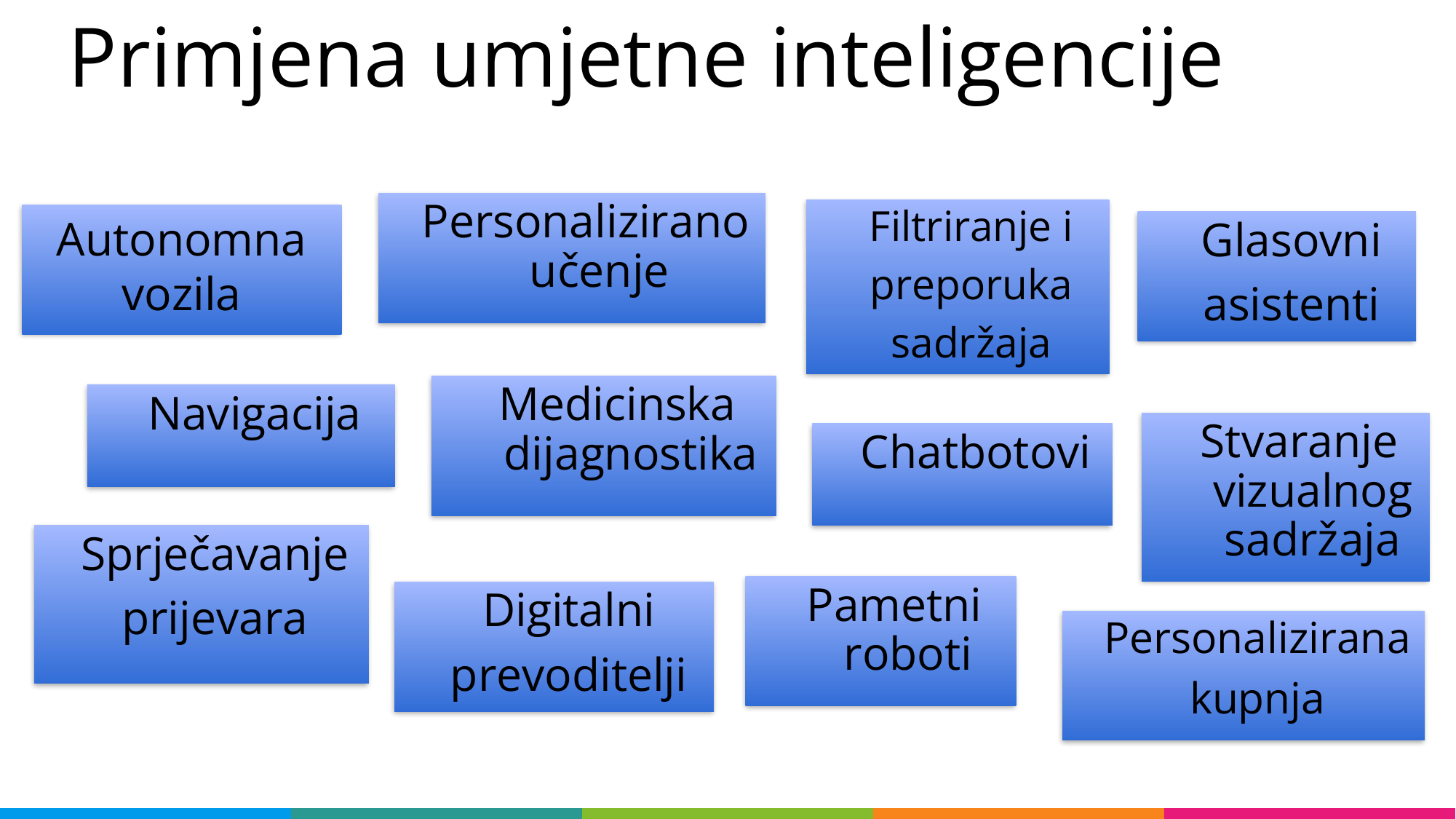

Primjena umjetne inteligencije
Personalizirano učenje
Filtriranje i
preporuka
sadržaja
Autonomna
vozila
Glasovni
asistenti
Medicinska dijagnostika
Navigacija
Stvaranje vizualnog sadržaja
Chatbotovi
Sprječavanje
prijevara
Pametni roboti
Digitalni
prevoditelji
Personalizirana
kupnja